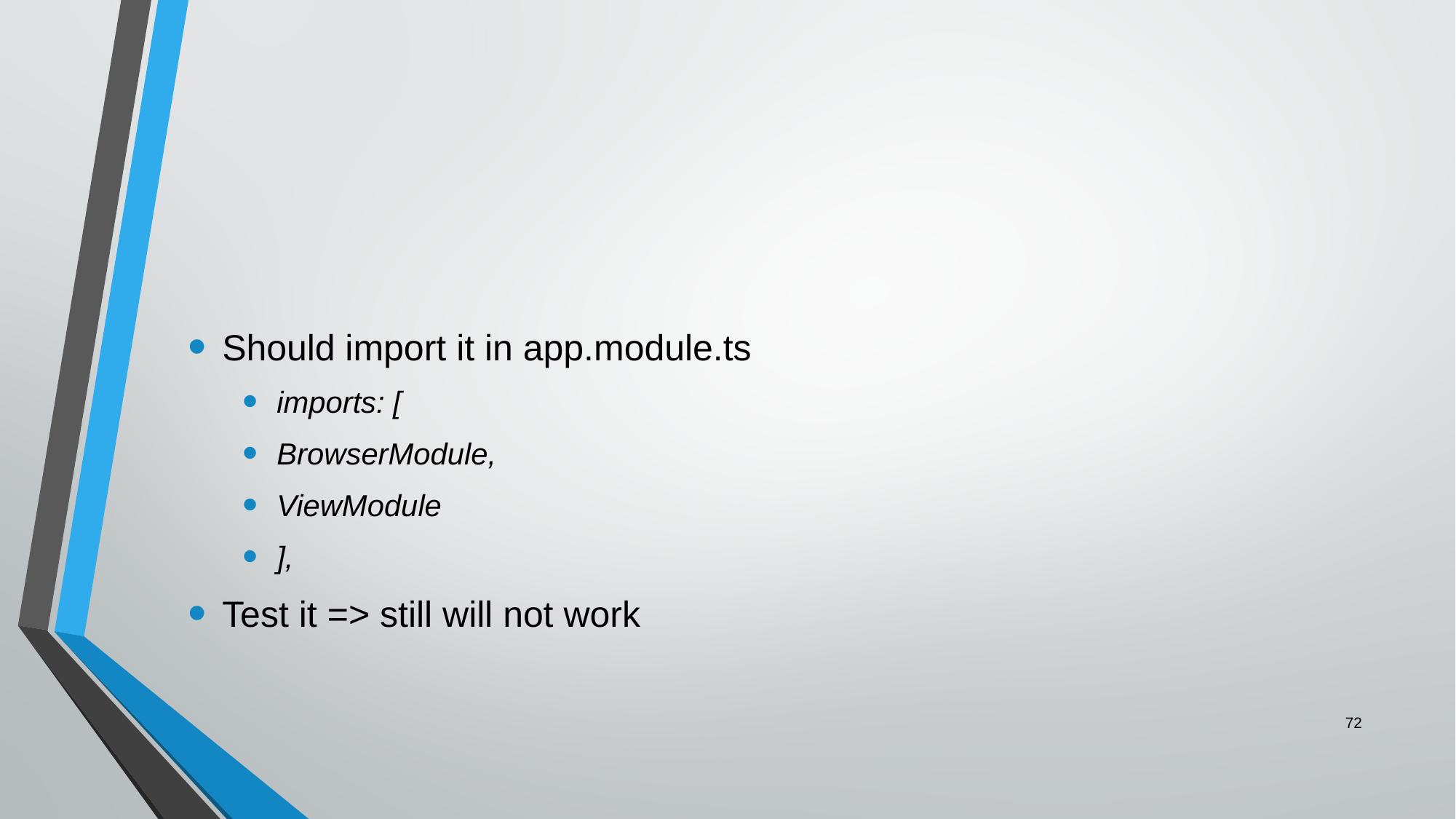

#
Should import it in app.module.ts
imports: [
BrowserModule,
ViewModule
],
Test it => still will not work

72